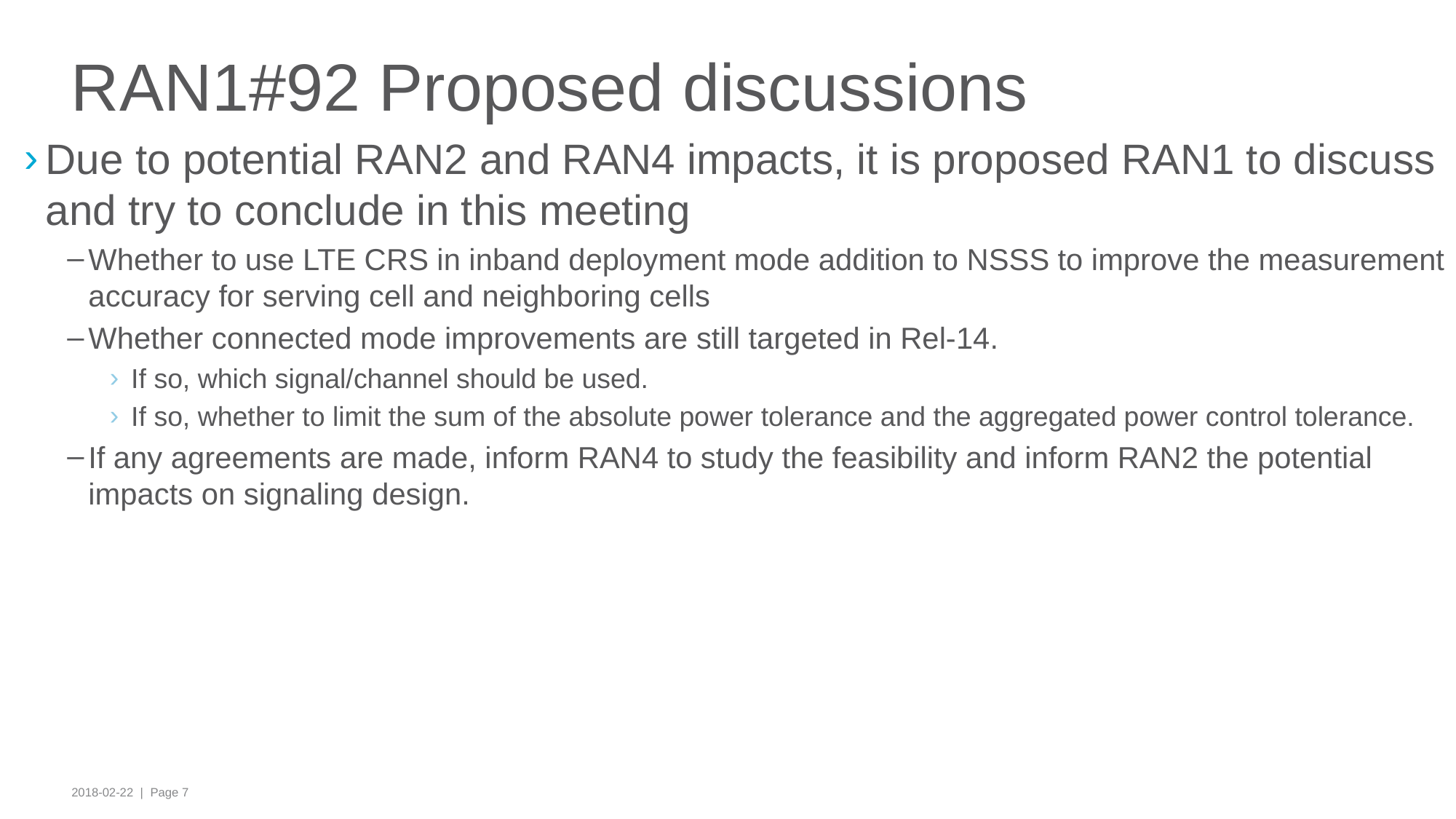

# RAN1#92 Proposed discussions
Due to potential RAN2 and RAN4 impacts, it is proposed RAN1 to discuss and try to conclude in this meeting
Whether to use LTE CRS in inband deployment mode addition to NSSS to improve the measurement accuracy for serving cell and neighboring cells
Whether connected mode improvements are still targeted in Rel-14.
If so, which signal/channel should be used.
If so, whether to limit the sum of the absolute power tolerance and the aggregated power control tolerance.
If any agreements are made, inform RAN4 to study the feasibility and inform RAN2 the potential impacts on signaling design.